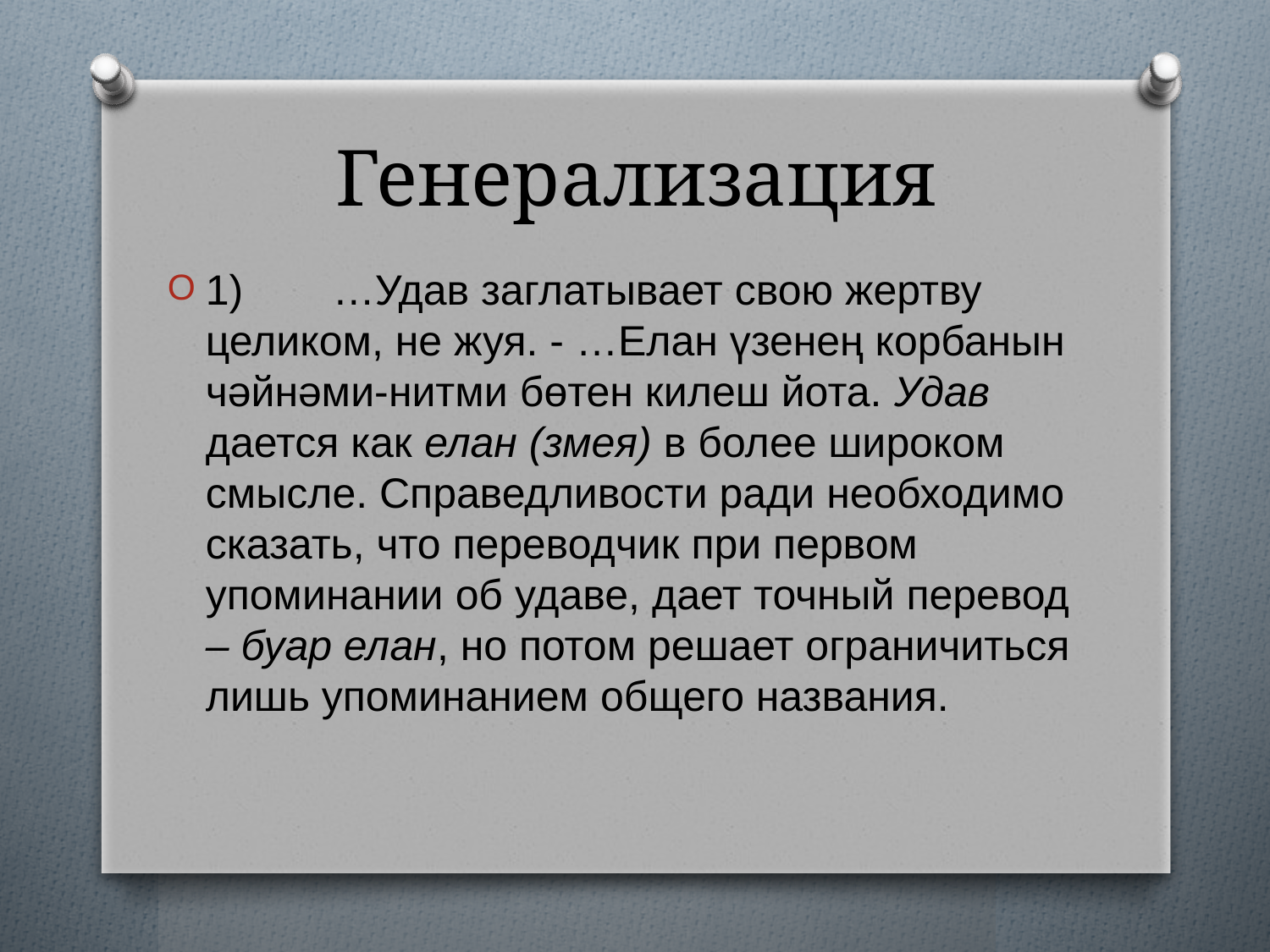

# Генерализация
1)	…Удав заглатывает свою жертву целиком, не жуя. - …Елан үзенең корбанын чәйнәми-нитми бөтен килеш йота. Удав дается как елан (змея) в более широком смысле. Справедливости ради необходимо сказать, что переводчик при первом упоминании об удаве, дает точный перевод – буар елан, но потом решает ограничиться лишь упоминанием общего названия.